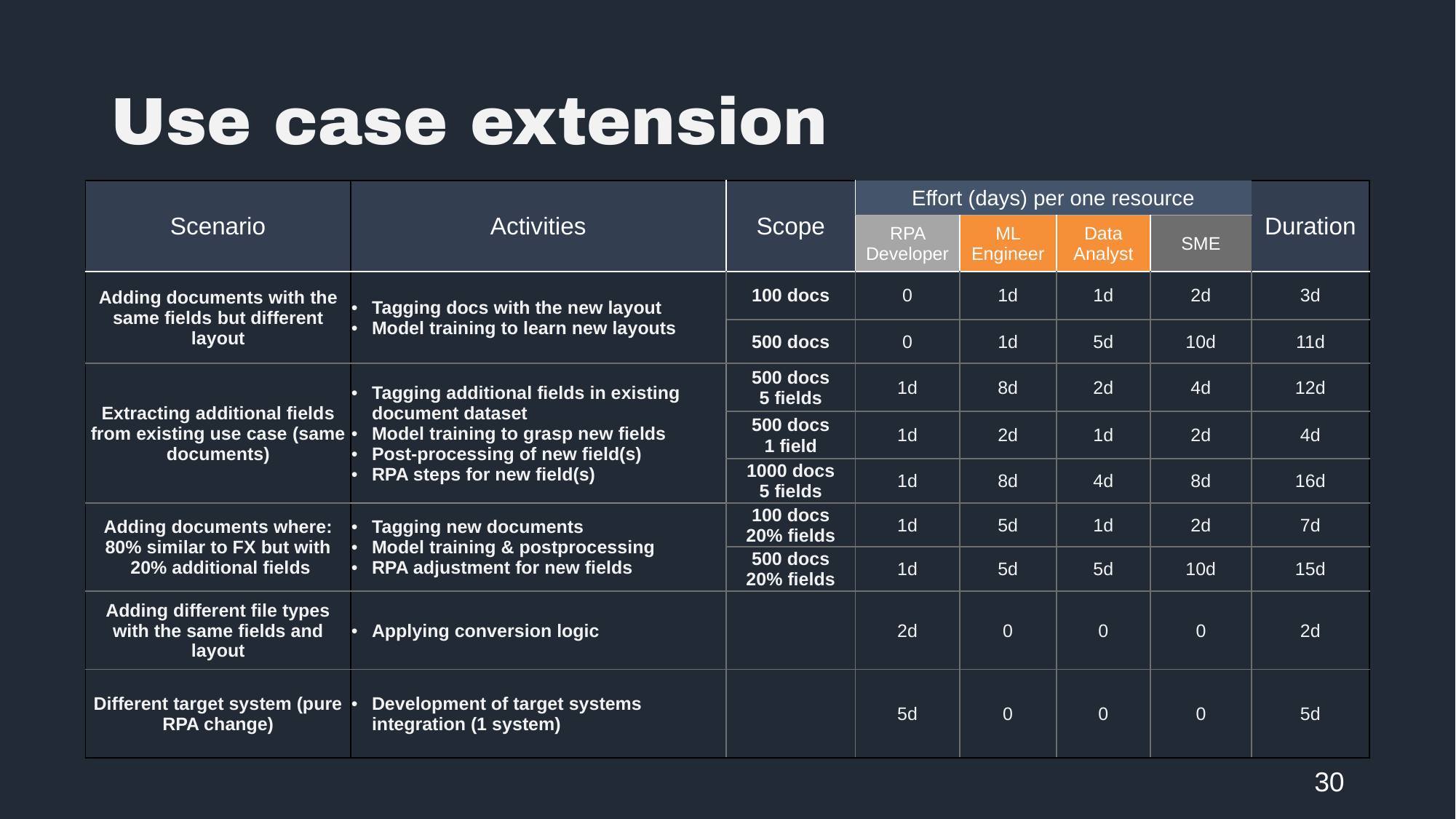

# Use case extension
| Scenario | Activities | Scope | Effort (days) per one resource |  |  |  | Duration |
| --- | --- | --- | --- | --- | --- | --- | --- |
|  |  |  | RPA Developer | ML Engineer | Data Analyst | SME |  |
| Adding documents with the same fields but different layout | Tagging docs with the new layout Model training to learn new layouts | 100 docs | 0 | 1d | 1d | 2d | 3d |
|  |  | 500 docs | 0 | 1d | 5d | 10d | 11d |
| Extracting additional fields from existing use case (same documents) | Tagging additional fields in existing document dataset Model training to grasp new fields Post-processing of new field(s) RPA steps for new field(s) | 500 docs 5 fields | 1d | 8d | 2d | 4d | 12d |
|  |  | 500 docs 1 field | 1d | 2d | 1d | 2d | 4d |
|  |  | 1000 docs 5 fields | 1d | 8d | 4d | 8d | 16d |
| Adding documents where: 80% similar to FX but with 20% additional fields | Tagging new documents Model training & postprocessing RPA adjustment for new fields | 100 docs 20% fields | 1d | 5d | 1d | 2d | 7d |
|  |  | 500 docs 20% fields | 1d | 5d | 5d | 10d | 15d |
| Adding different file types with the same fields and layout | Applying conversion logic |  | 2d | 0 | 0 | 0 | 2d |
| Different target system (pure RPA change) | Development of target systems integration (1 system) |  | 5d | 0 | 0 | 0 | 5d |
30